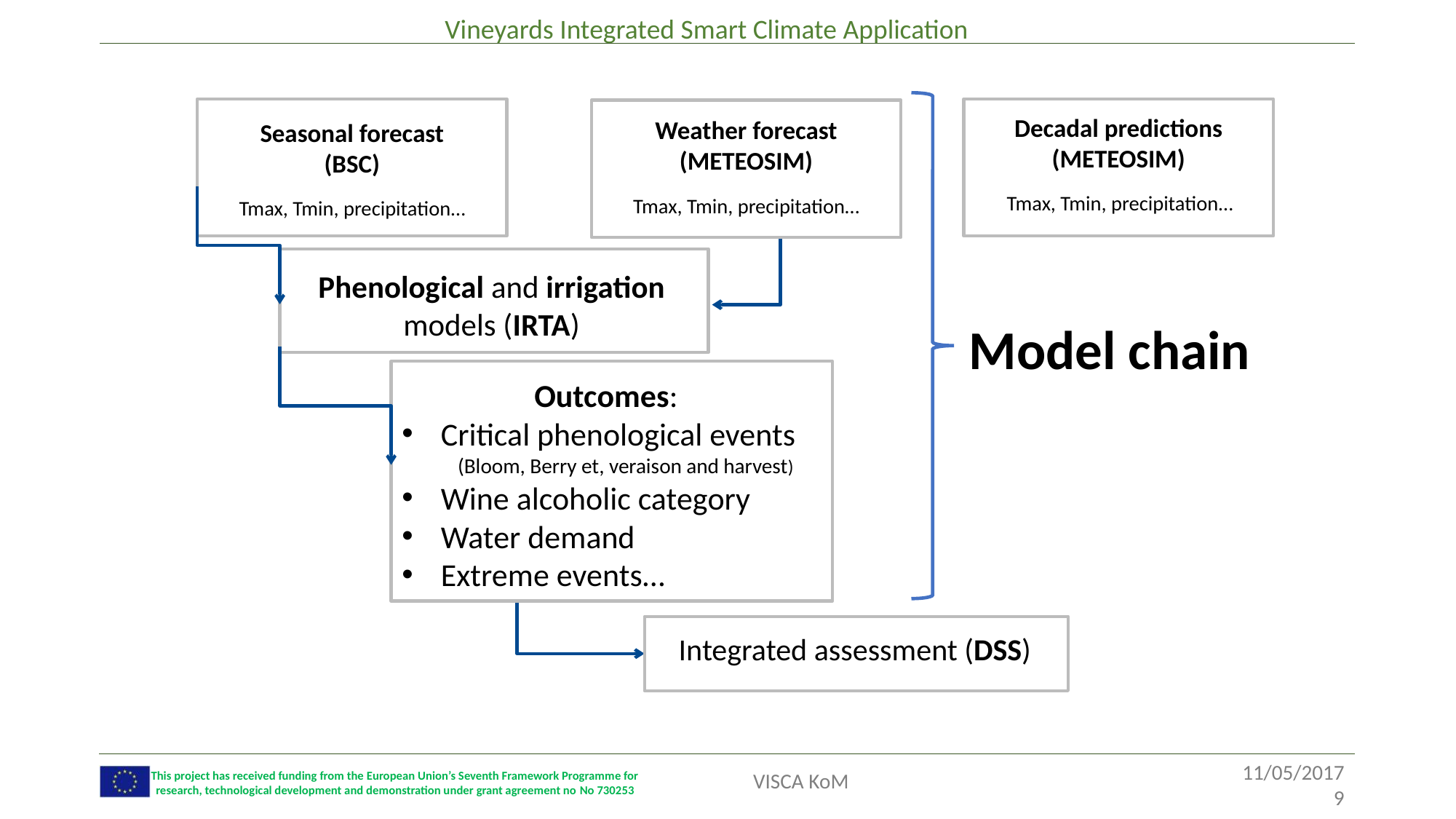

Decadal predictions
(METEOSIM)

Weather forecast
(METEOSIM)

Seasonal forecast
(BSC)

Tmax, Tmin, precipitation…
Tmax, Tmin, precipitation…
Tmax, Tmin, precipitation…

Phenological and irrigation models (IRTA)
Model chain

	     Outcomes:
Critical phenological events
(Bloom, Berry et, veraison and harvest)
Wine alcoholic category
Water demand
Extreme events…

Integrated assessment (DSS)